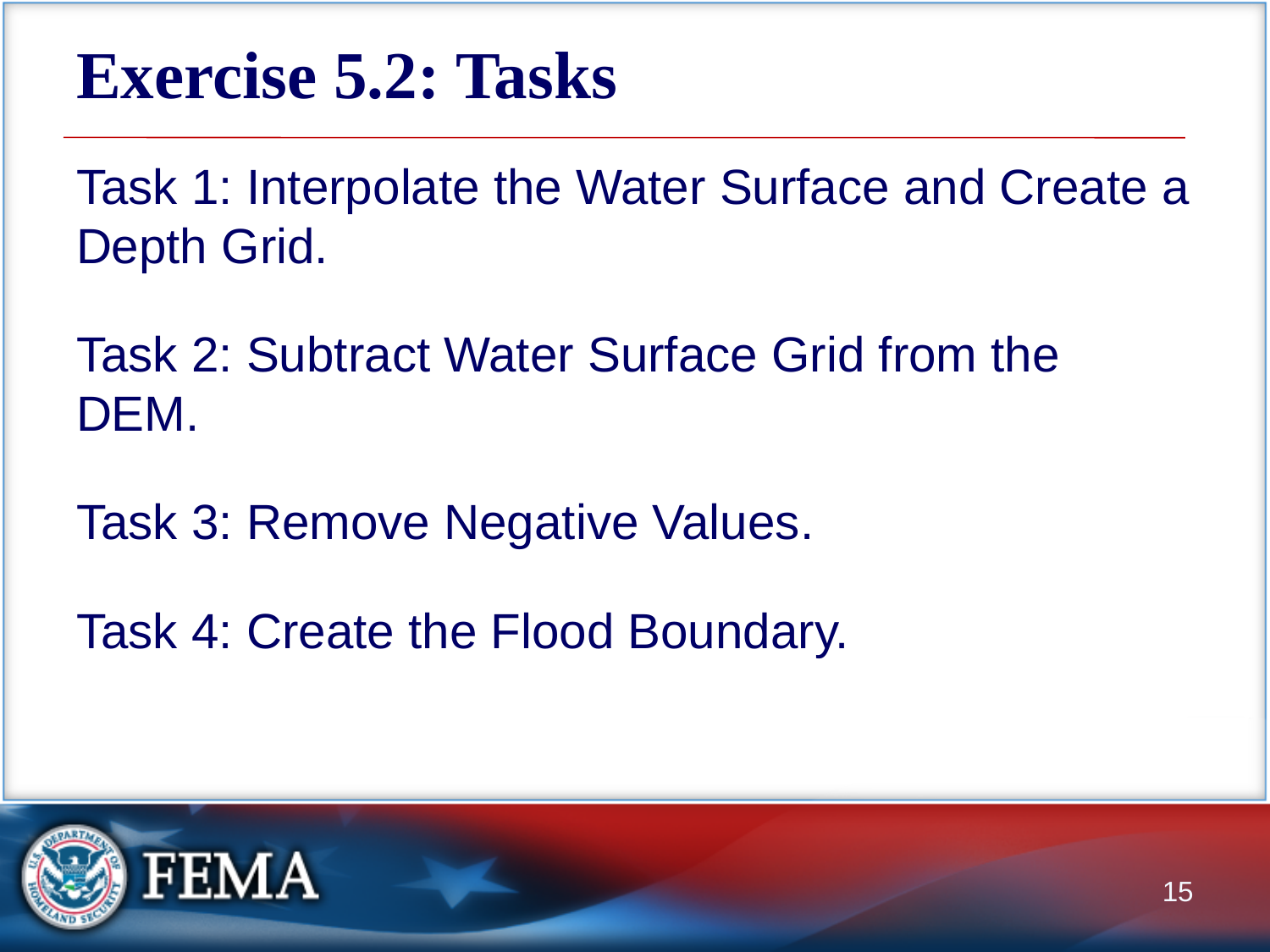

# Exercise 5.2: Tasks
Task 1: Interpolate the Water Surface and Create a Depth Grid.
Task 2: Subtract Water Surface Grid from the DEM.
Task 3: Remove Negative Values.
Task 4: Create the Flood Boundary.
15